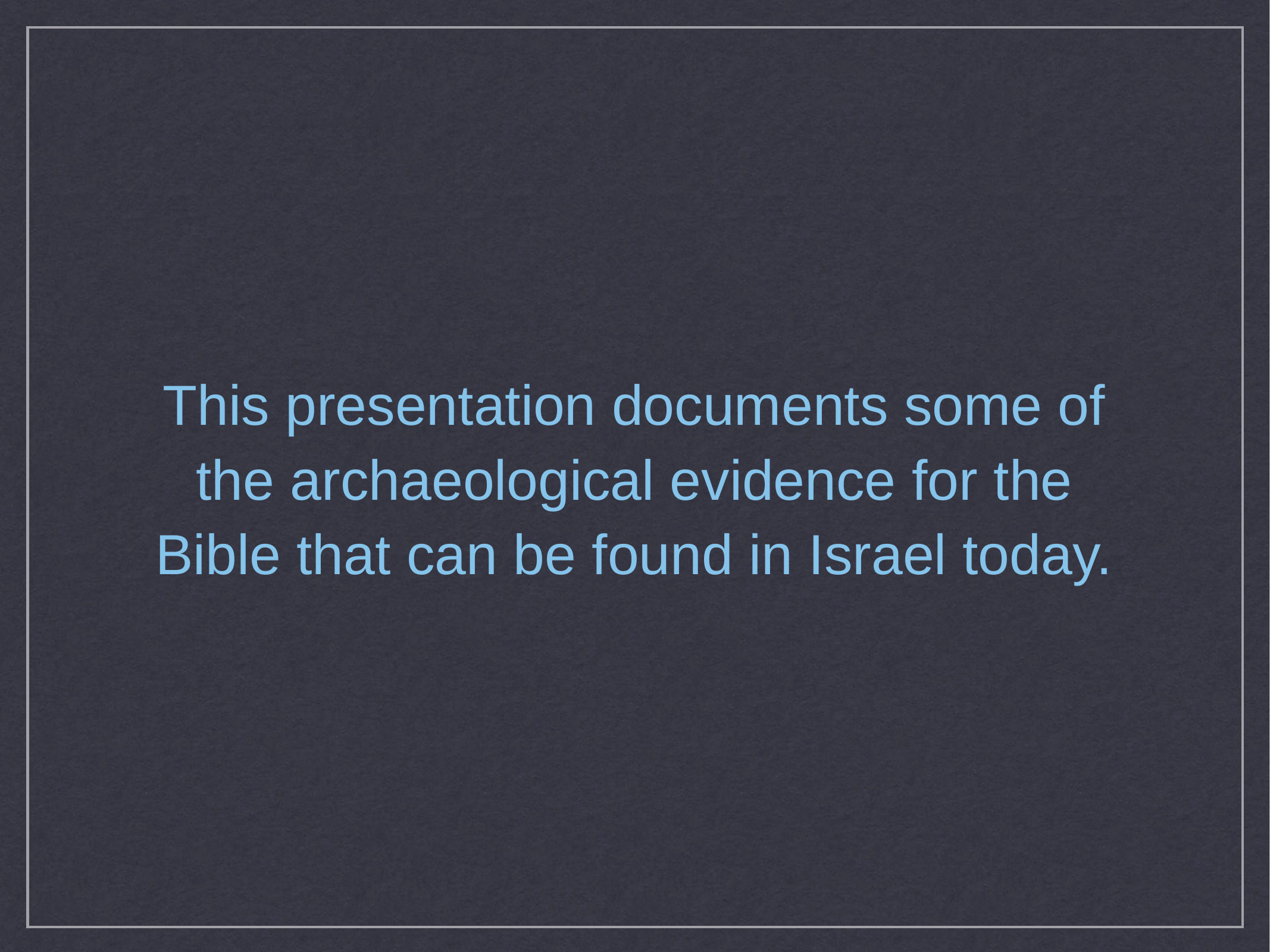

This presentation documents some of the archaeological evidence for the Bible that can be found in Israel today.